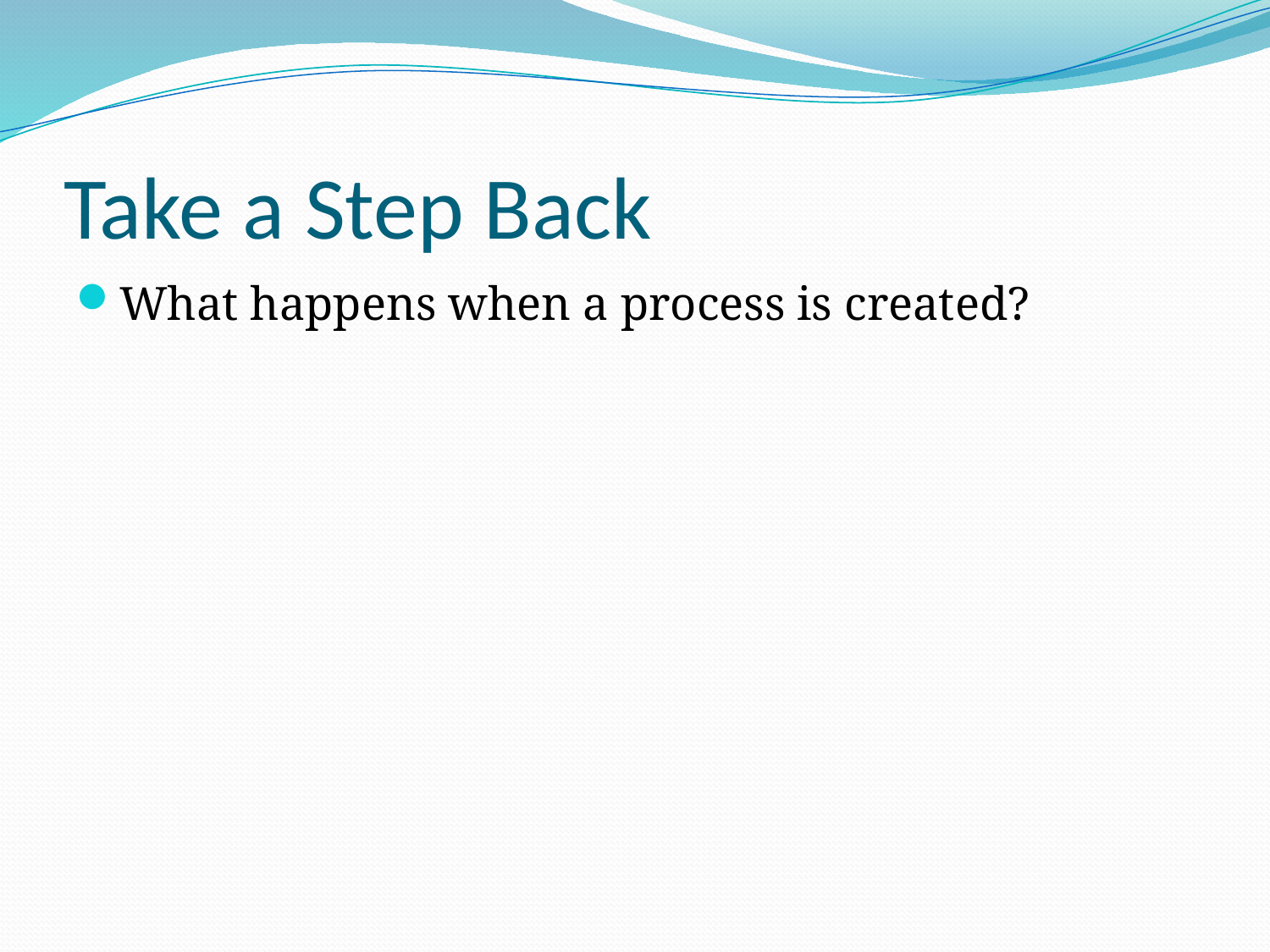

# Take a Step Back
What happens when a process is created?